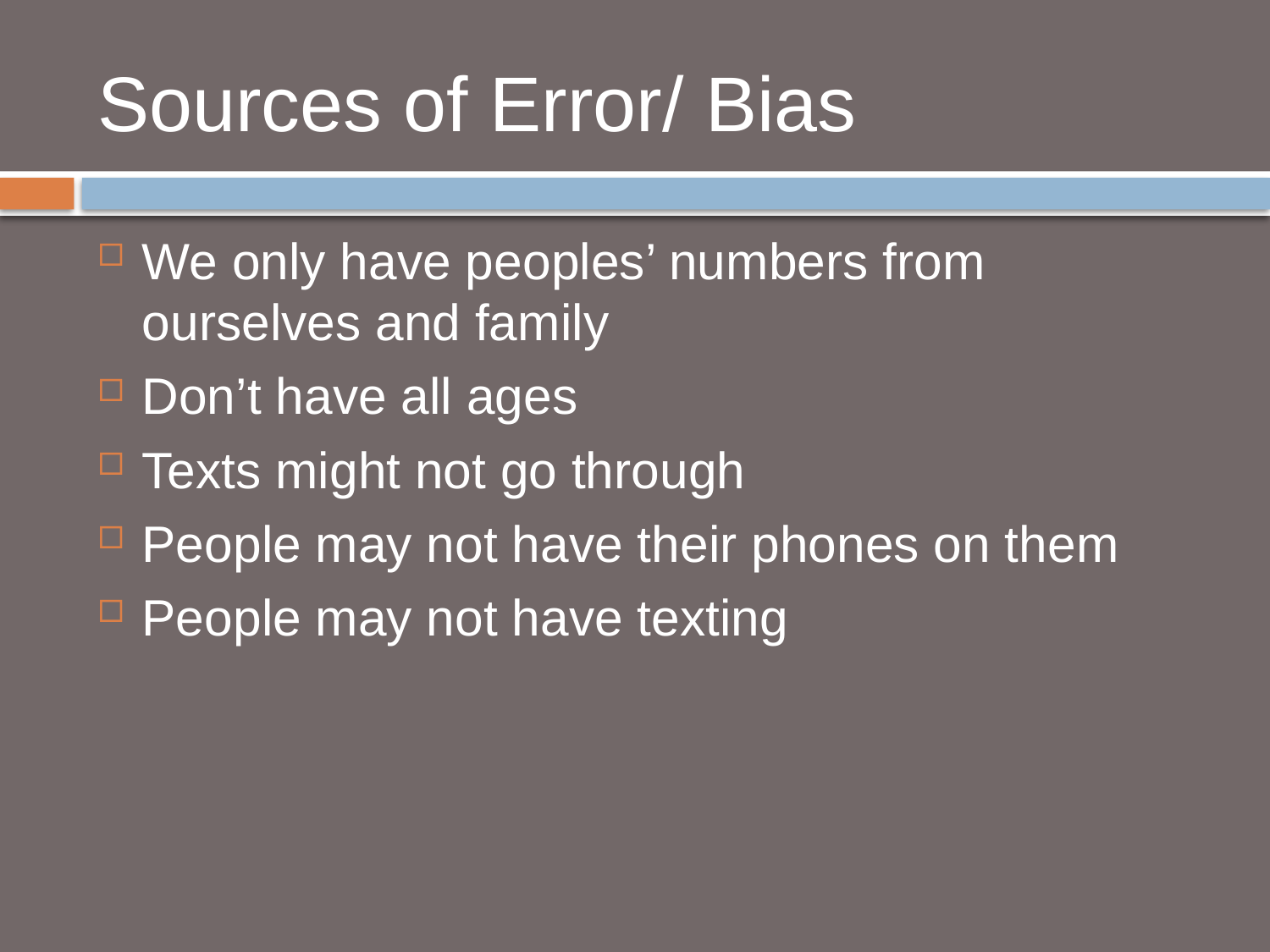

# Sources of Error/ Bias
We only have peoples’ numbers from ourselves and family
Don’t have all ages
Texts might not go through
People may not have their phones on them
People may not have texting